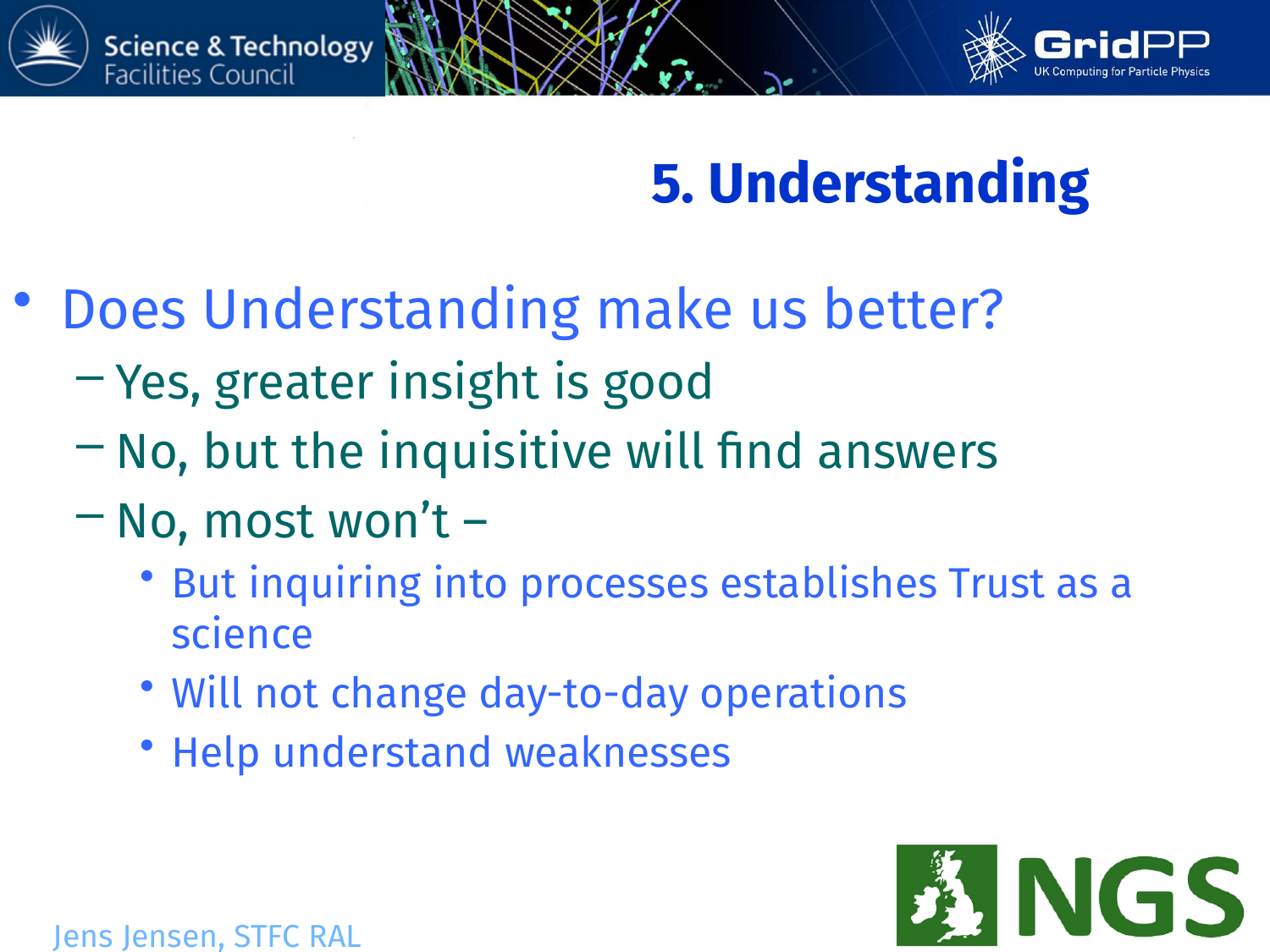

# 5. Understanding
Does Understanding make us better?
Yes, greater insight is good
No, but the inquisitive will find answers
No, most won’t –
But inquiring into processes establishes Trust as a science
Will not change day-to-day operations
Help understand weaknesses